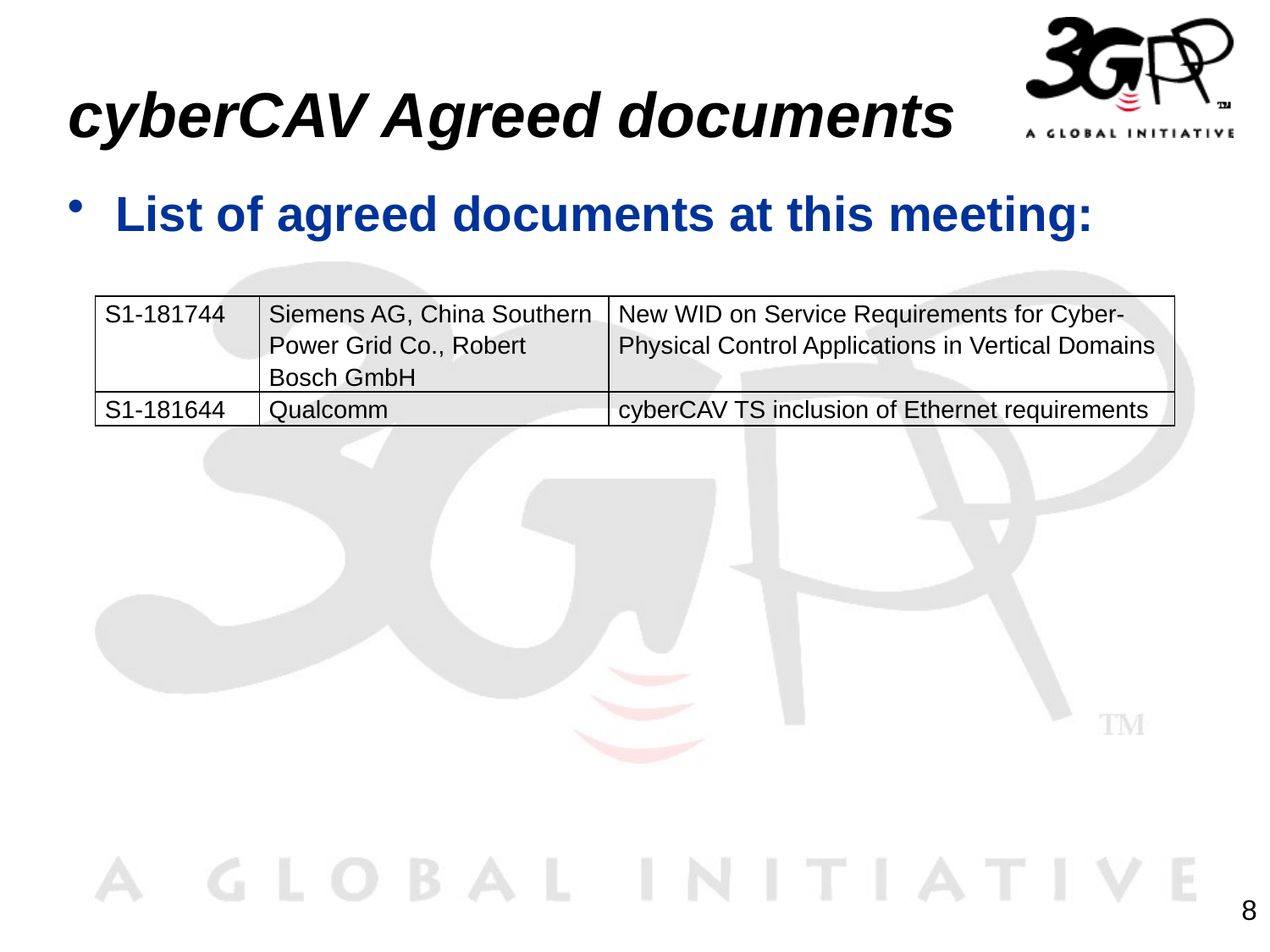

# cyberCAV Agreed documents
List of agreed documents at this meeting:

| S1-181744 | Siemens AG, China Southern Power Grid Co., Robert Bosch GmbH | New WID on Service Requirements for Cyber-Physical Control Applications in Vertical Domains |
| --- | --- | --- |
| S1-181644 | Qualcomm | cyberCAV TS inclusion of Ethernet requirements |
8